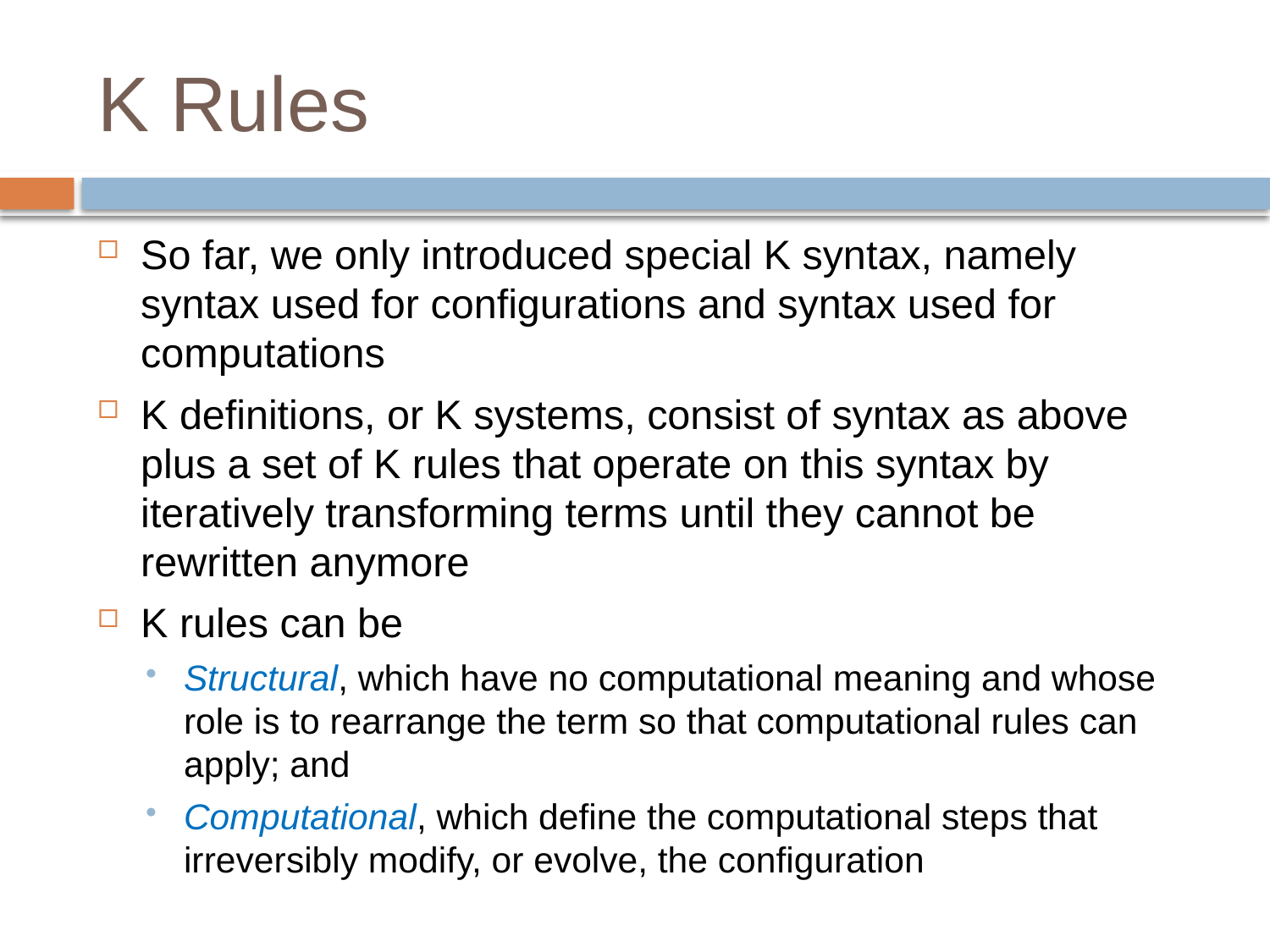

# K Rules
So far, we only introduced special K syntax, namely syntax used for configurations and syntax used for computations
K definitions, or K systems, consist of syntax as above plus a set of K rules that operate on this syntax by iteratively transforming terms until they cannot be rewritten anymore
K rules can be
Structural, which have no computational meaning and whose role is to rearrange the term so that computational rules can apply; and
Computational, which define the computational steps that irreversibly modify, or evolve, the configuration